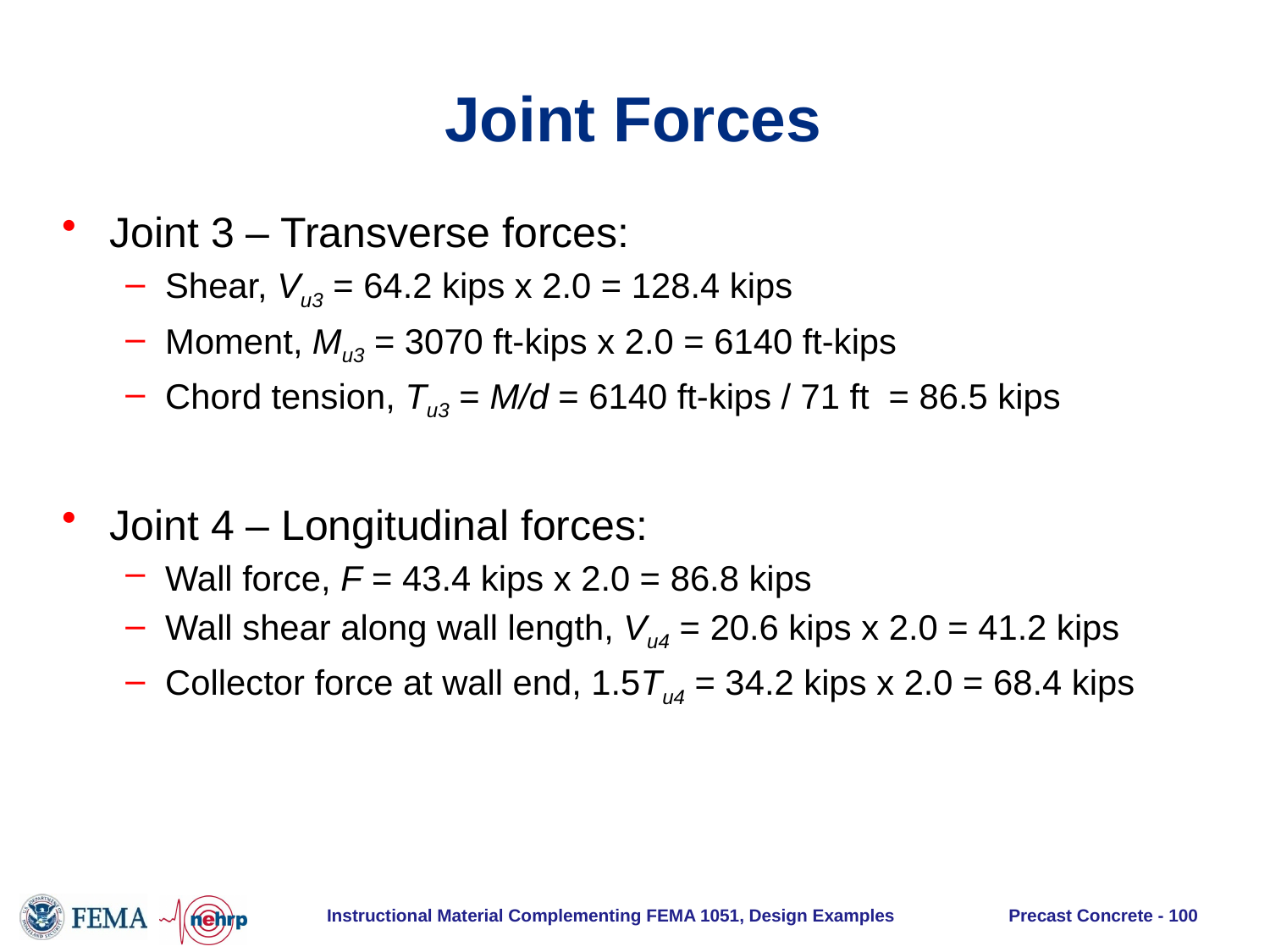

# Joint Forces
Joint 3 – Transverse forces:
Shear, Vu3 = 64.2 kips x 2.0 = 128.4 kips
Moment, Mu3 = 3070 ft-kips x 2.0 = 6140 ft-kips
Chord tension, Tu3 = M/d = 6140 ft-kips / 71 ft  = 86.5 kips

Joint 4 – Longitudinal forces:
Wall force, F = 43.4 kips x 2.0 = 86.8 kips
Wall shear along wall length, Vu4 = 20.6 kips x 2.0 = 41.2 kips
Collector force at wall end, 1.5Tu4 = 34.2 kips x 2.0 = 68.4 kips